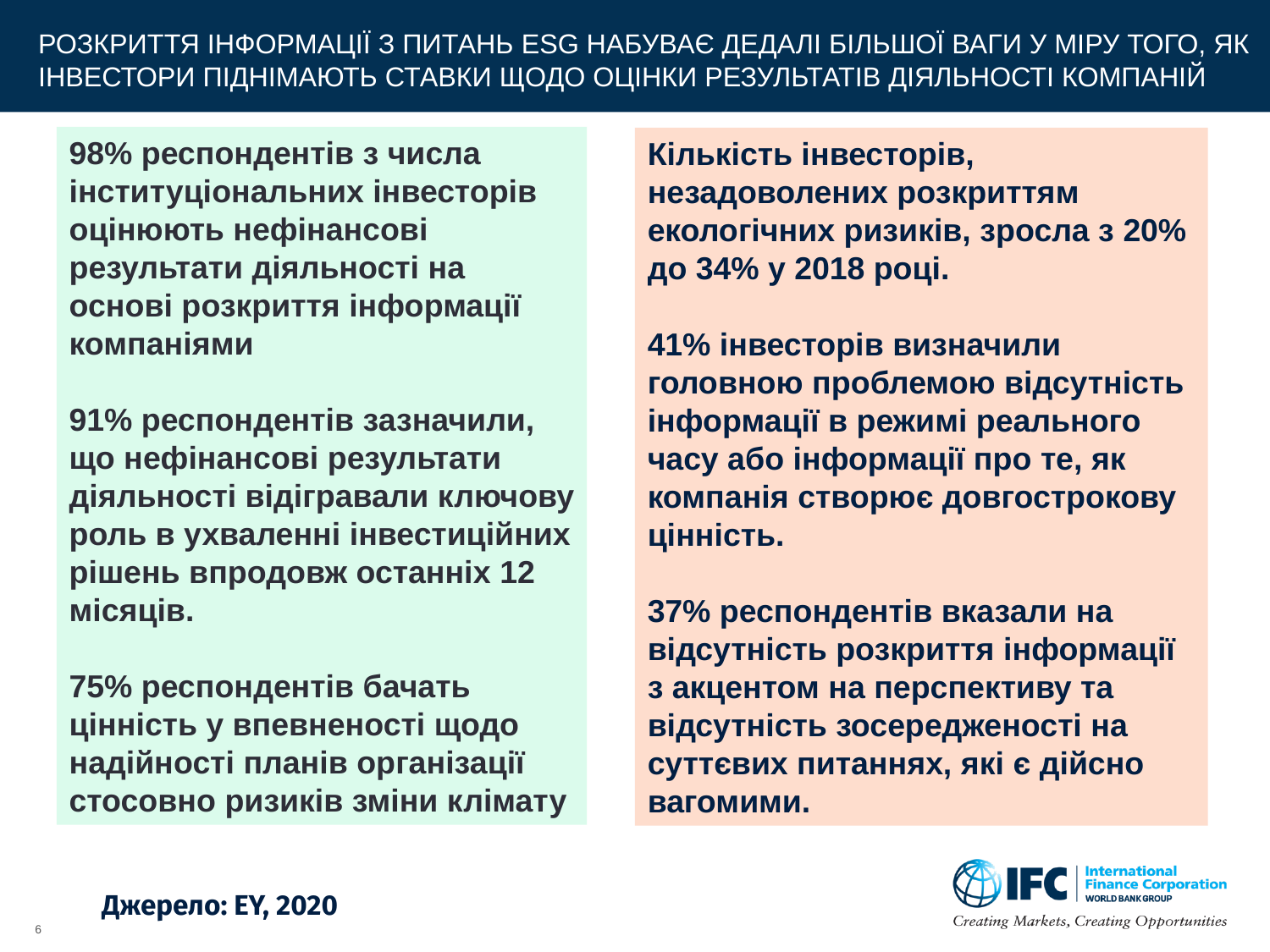

# Розкриття інформації з питань ESG набуває дедалі більшої ваги у міру того, як інвестори піднімають ставки щодо оцінки результатів діяльності компаній
98% респондентів з числа інституціональних інвесторів оцінюють нефінансові результати діяльності на основі розкриття інформації компаніями

91% респондентів зазначили, що нефінансові результати діяльності відігравали ключову роль в ухваленні інвестиційних рішень впродовж останніх 12 місяців.

75% респондентів бачать цінність у впевненості щодо надійності планів організації стосовно ризиків зміни клімату
Кількість інвесторів, незадоволених розкриттям екологічних ризиків, зросла з 20% до 34% у 2018 році.

41% інвесторів визначили головною проблемою відсутність інформації в режимі реального часу або інформації про те, як компанія створює довгострокову цінність.

37% респондентів вказали на відсутність розкриття інформації з акцентом на перспективу та відсутність зосередженості на суттєвих питаннях, які є дійсно вагомими.
Джерело: EY, 2020
6